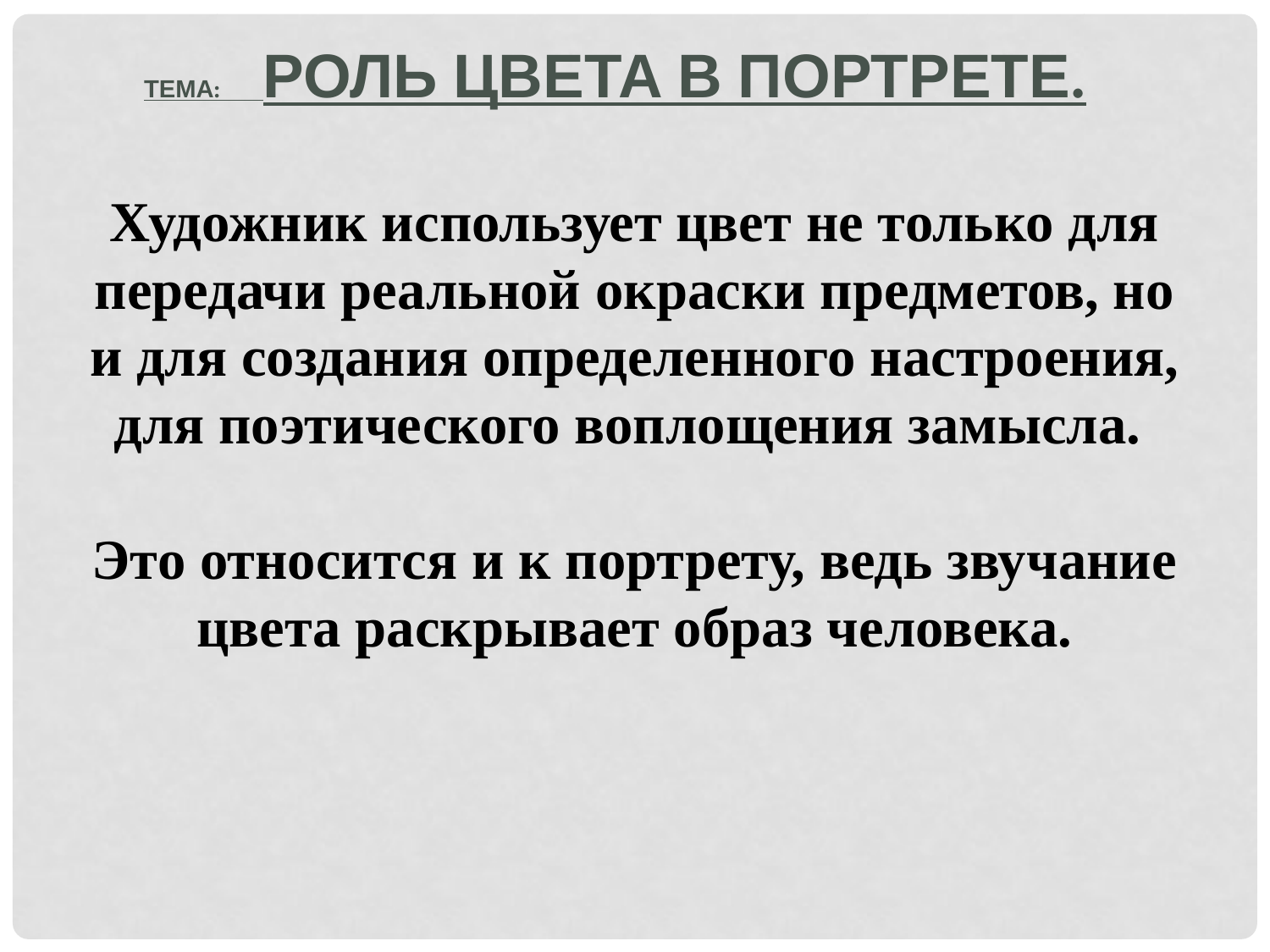

Тема:       Роль цвета в портрете.
Художник использует цвет не только для передачи реальной окраски предметов, но и для создания определенного настроения, для поэтического воплощения замысла.

Это относится и к портрету, ведь звучание цвета раскрывает образ человека.